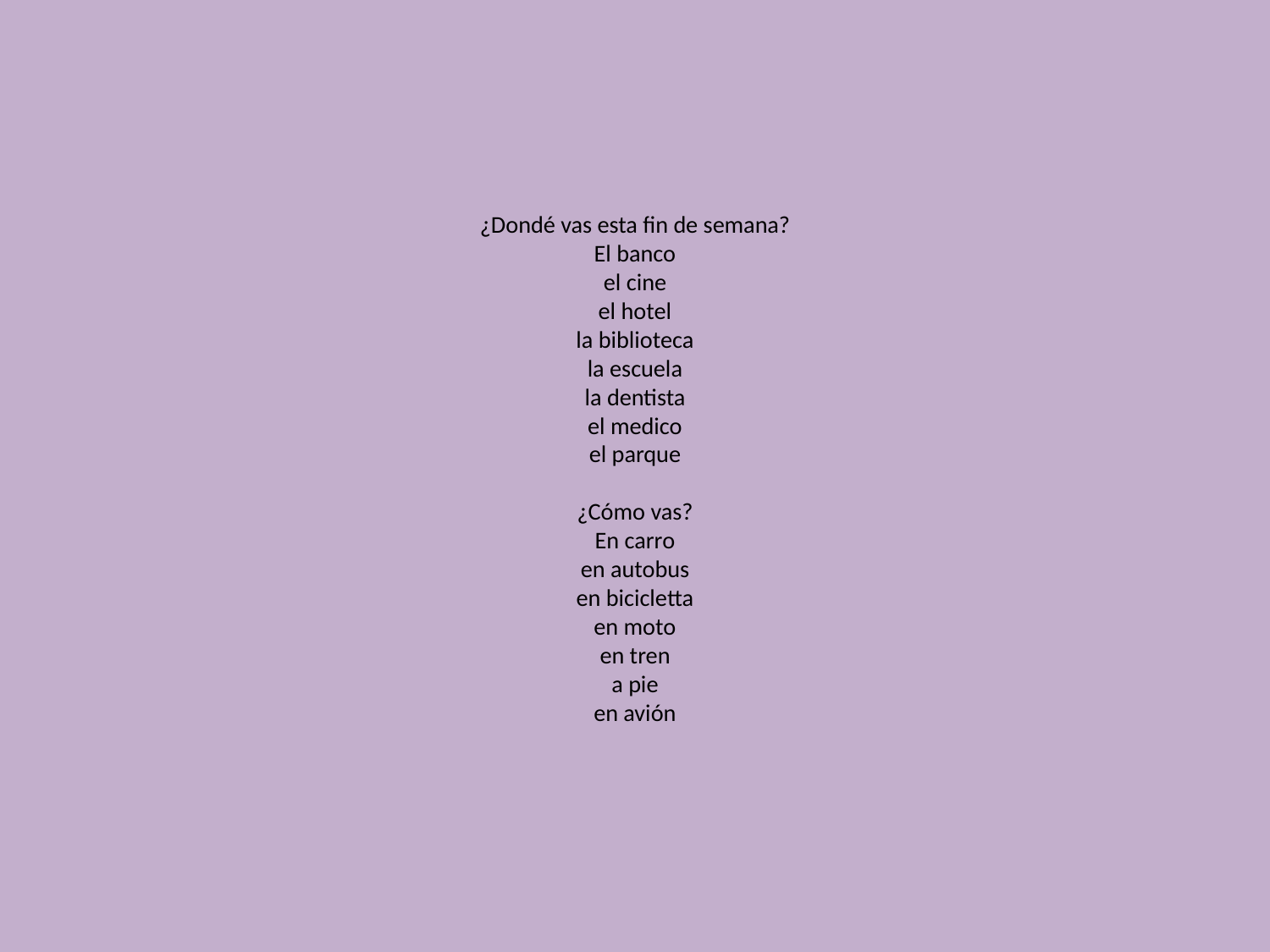

# ¿Dondé vas esta fin de semana? El banco el cine el hotel la biblioteca la escuela la dentista el medico el parque ¿Cómo vas? En carro en autobus en bicicletta en moto en tren a pie en avión